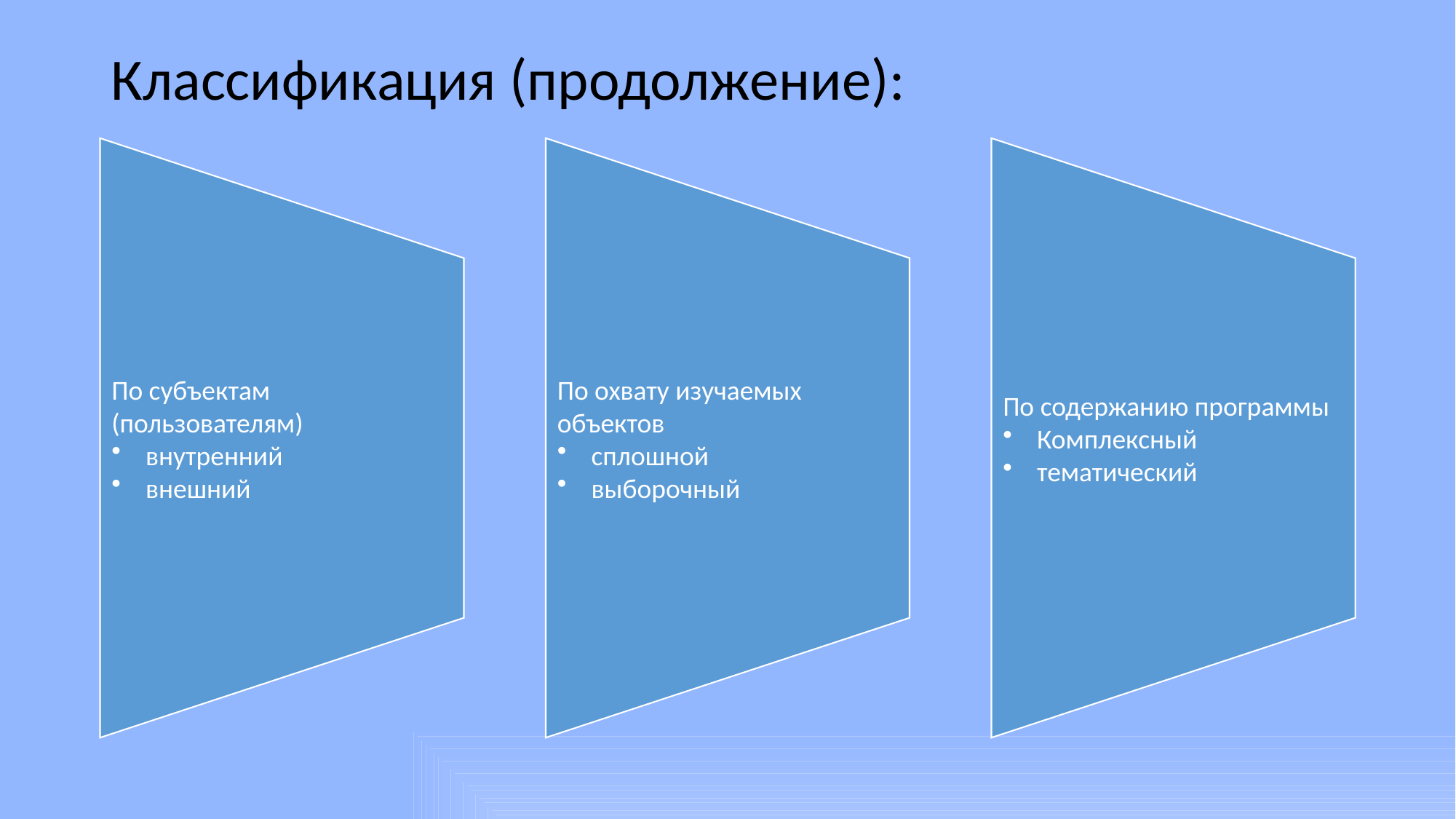

# Классификация (продолжение):
По субъектам (пользователям)
внутренний
внешний
По охвату изучаемых объектов
сплошной
выборочный
По содержанию программы
Комплексный
тематический